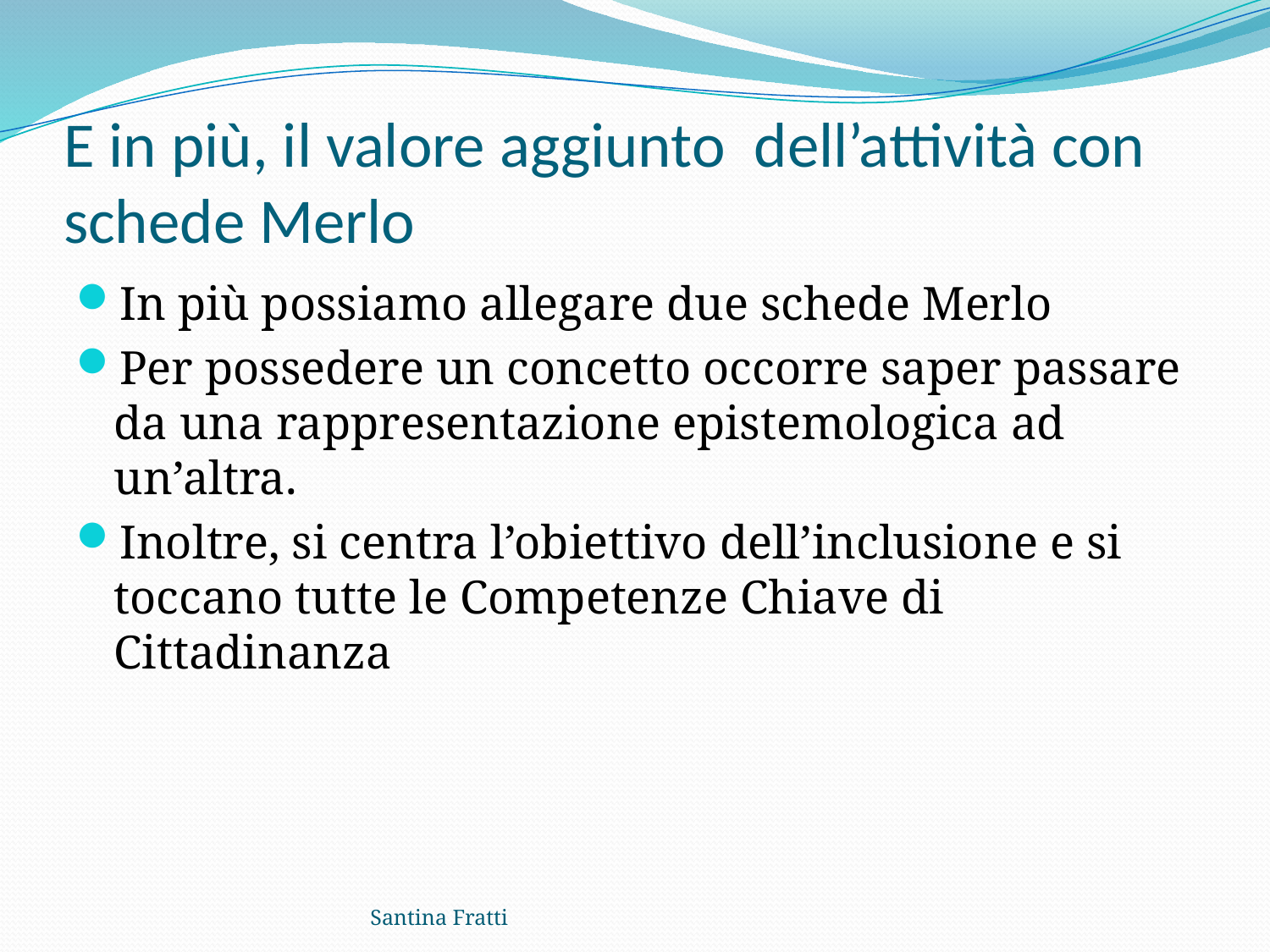

# E in più, il valore aggiunto  dell’attività con schede Merlo
In più possiamo allegare due schede Merlo
Per possedere un concetto occorre saper passare da una rappresentazione epistemologica ad un’altra.
Inoltre, si centra l’obiettivo dell’inclusione e si toccano tutte le Competenze Chiave di Cittadinanza

Santina Fratti